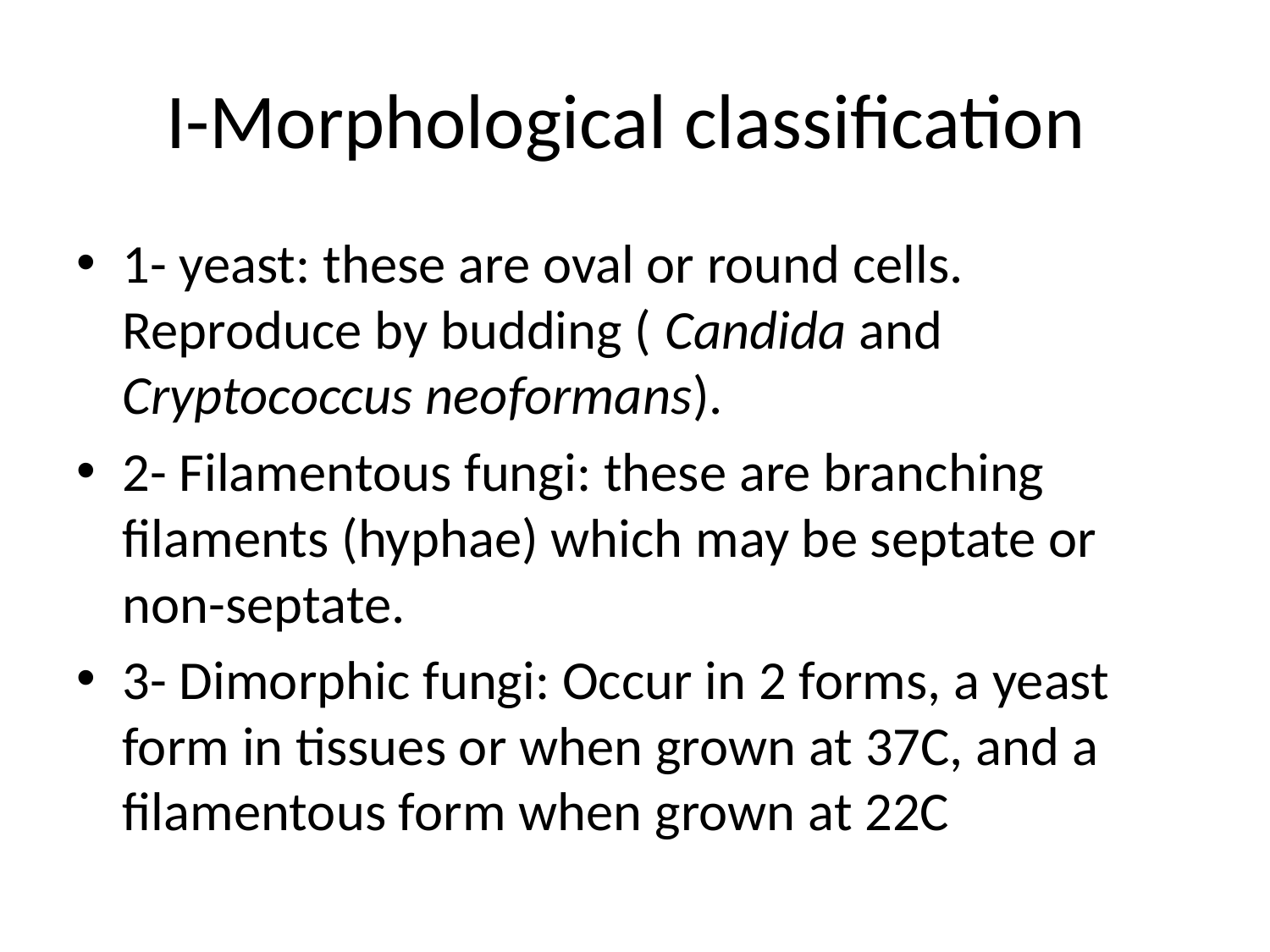

# I-Morphological classification
1- yeast: these are oval or round cells. Reproduce by budding ( Candida and Cryptococcus neoformans).
2- Filamentous fungi: these are branching filaments (hyphae) which may be septate or non-septate.
3- Dimorphic fungi: Occur in 2 forms, a yeast form in tissues or when grown at 37C, and a filamentous form when grown at 22C